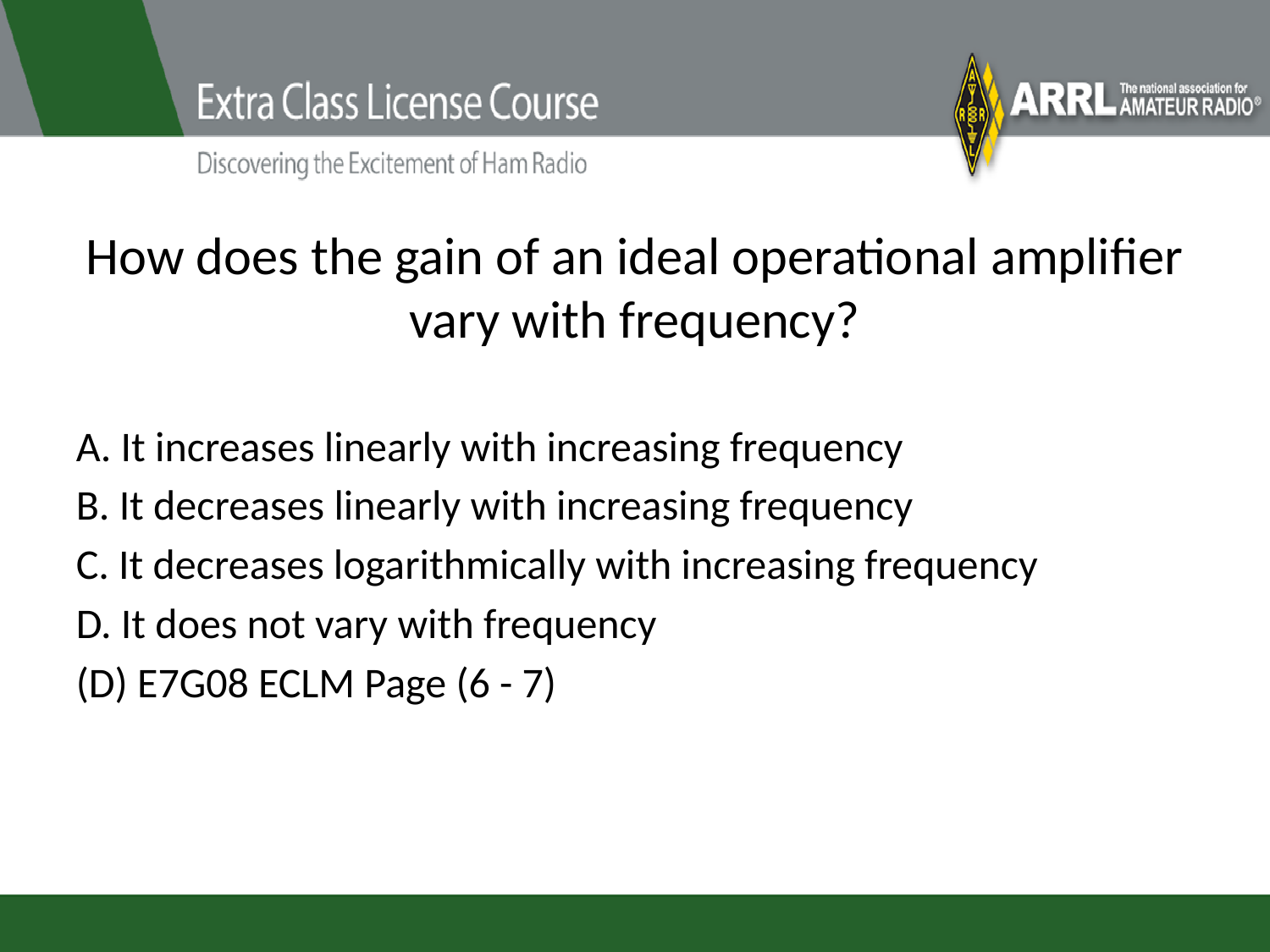

# How does the gain of an ideal operational amplifier vary with frequency?
A. It increases linearly with increasing frequency
B. It decreases linearly with increasing frequency
C. It decreases logarithmically with increasing frequency
D. It does not vary with frequency
(D) E7G08 ECLM Page (6 - 7)